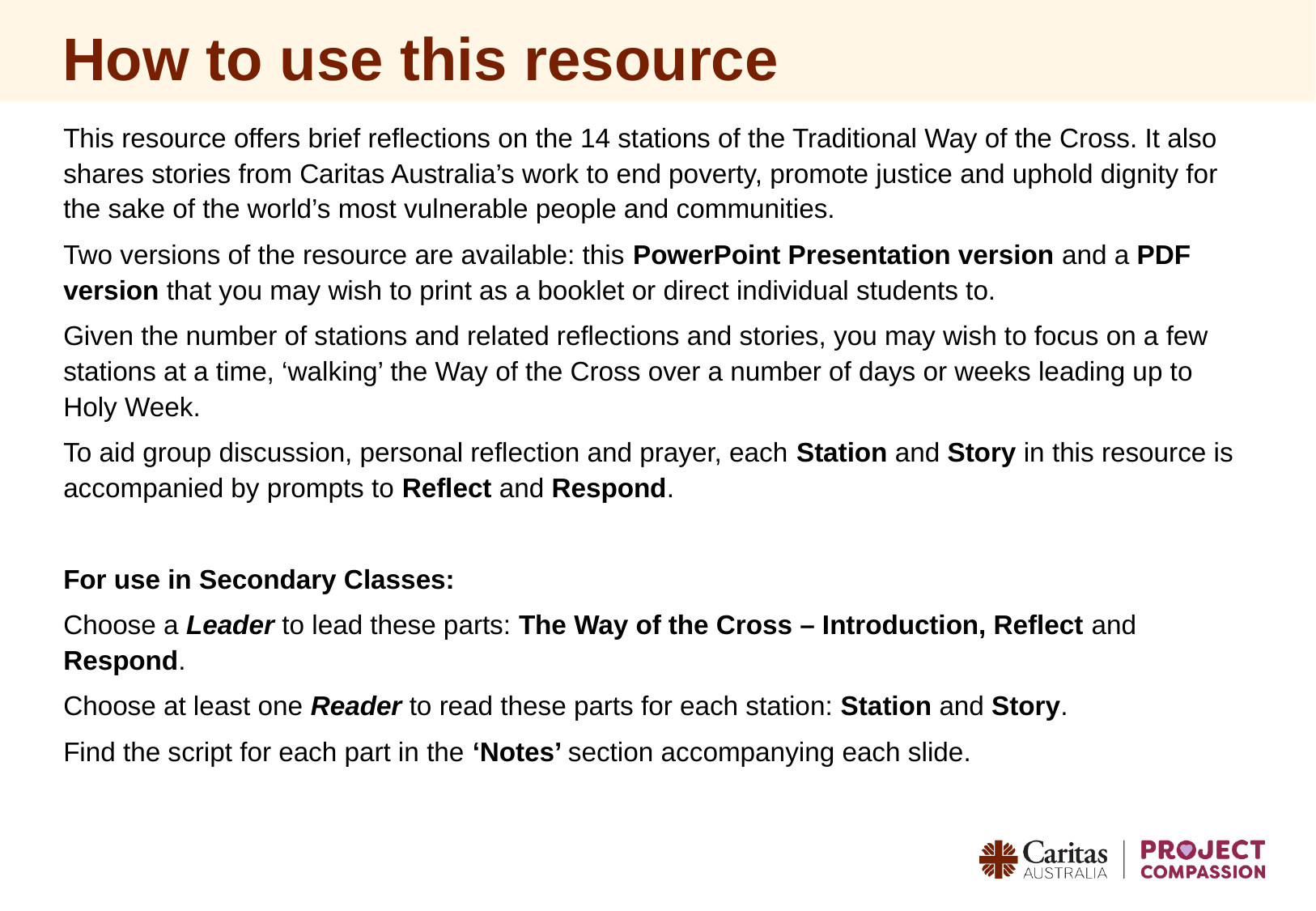

# How to use this resource
This resource offers brief reflections on the 14 stations of the Traditional Way of the Cross. It also shares stories from Caritas Australia’s work to end poverty, promote justice and uphold dignity for the sake of the world’s most vulnerable people and communities.
Two versions of the resource are available: this PowerPoint Presentation version and a PDF version that you may wish to print as a booklet or direct individual students to.
Given the number of stations and related reflections and stories, you may wish to focus on a few stations at a time, ‘walking’ the Way of the Cross over a number of days or weeks leading up to Holy Week.
To aid group discussion, personal reflection and prayer, each Station and Story in this resource is accompanied by prompts to Reflect and Respond.

For use in Secondary Classes:
Choose a Leader to lead these parts: The Way of the Cross – Introduction, Reflect and Respond.
Choose at least one Reader to read these parts for each station: Station and Story.
Find the script for each part in the ‘Notes’ section accompanying each slide.